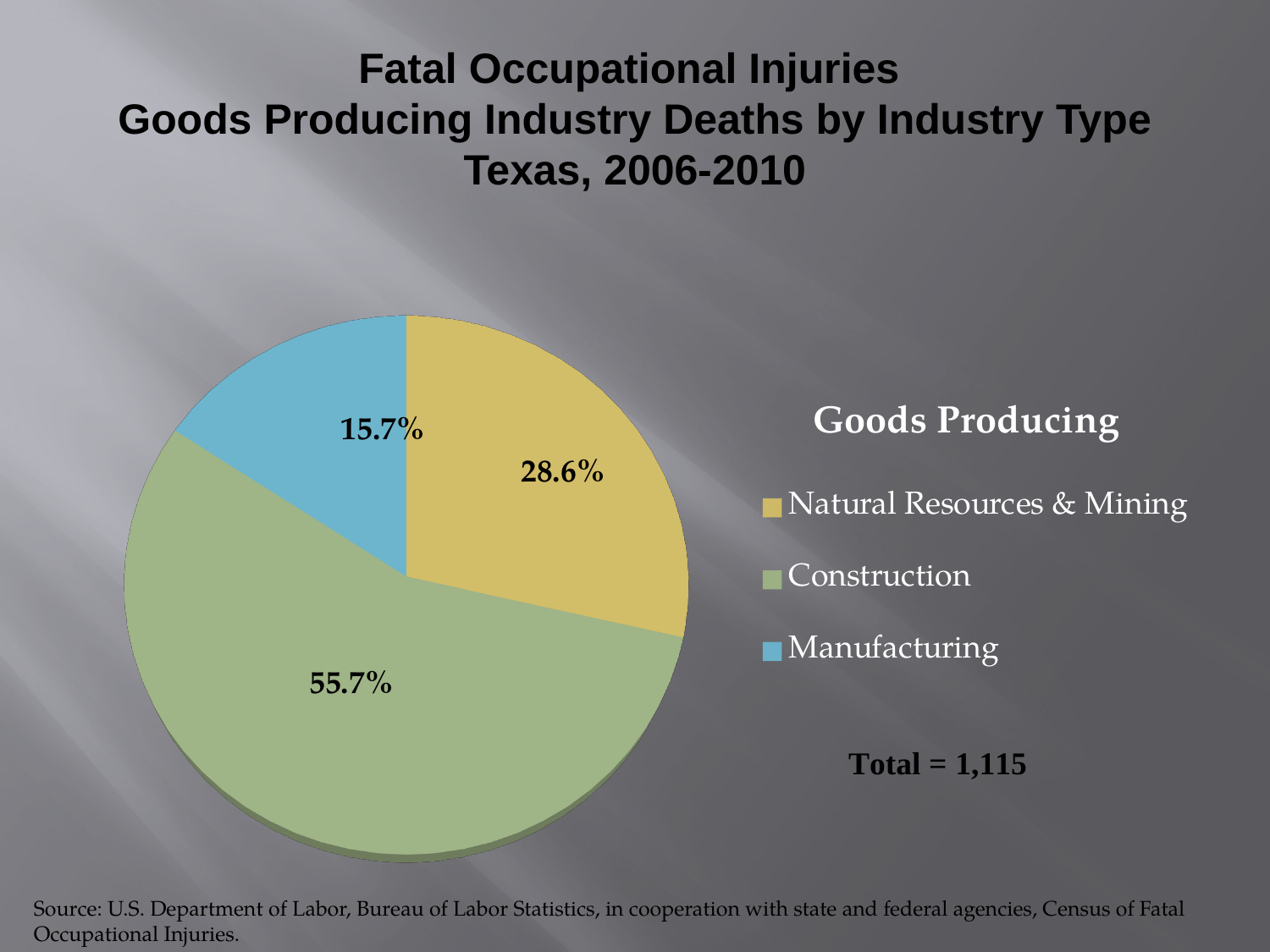

# Fatal Occupational Injuries Goods Producing Industry Deaths by Industry Type Texas, 2006-2010

[unsupported chart]

15.7%
28.6%
55.7%
Source: U.S. Department of Labor, Bureau of Labor Statistics, in cooperation with state and federal agencies, Census of Fatal Occupational Injuries.